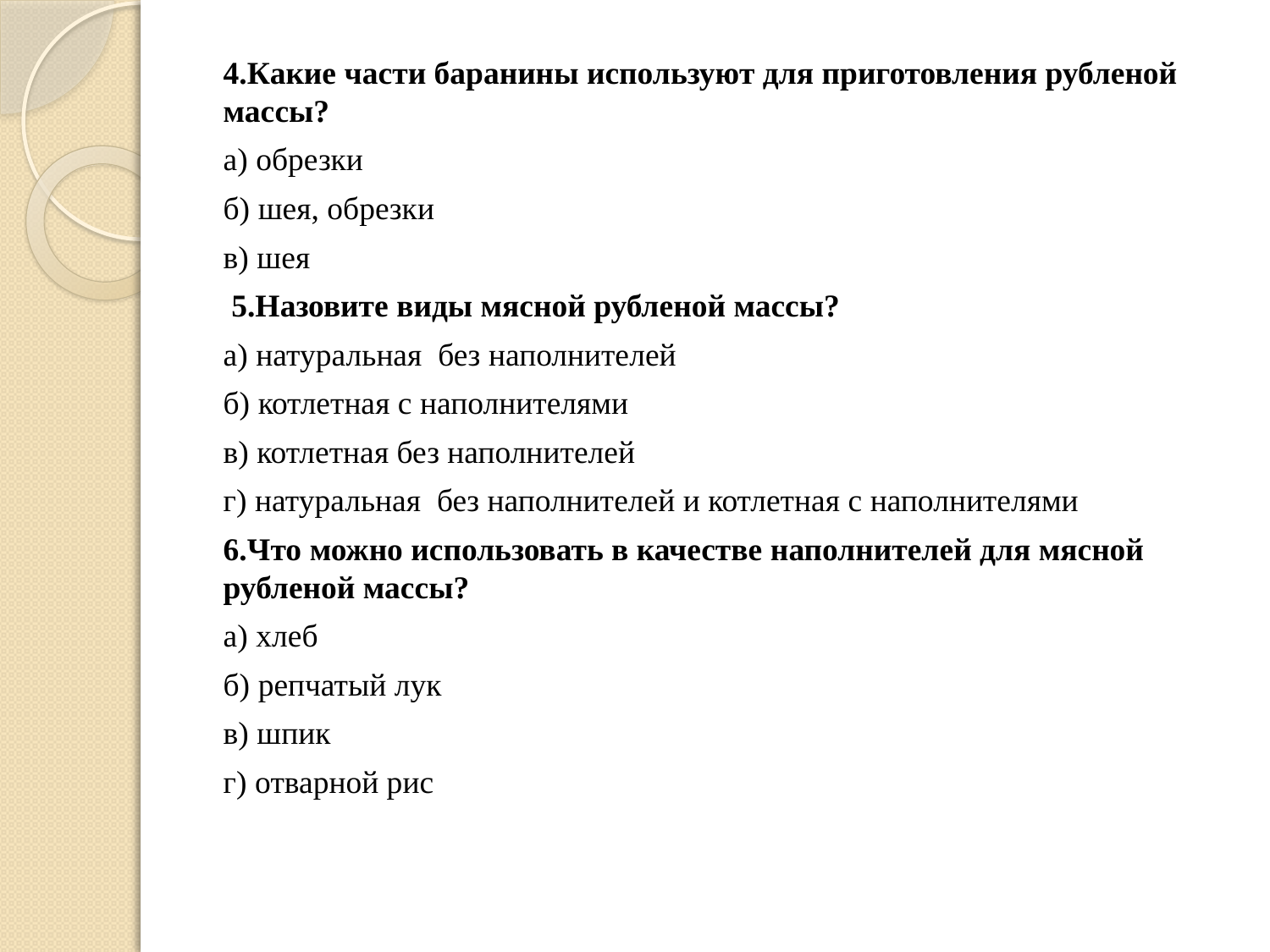

#
4.Какие части баранины используют для приготовления рубленой массы?
а) обрезки
б) шея, обрезки
в) шея
 5.Назовите виды мясной рубленой массы?
а) натуральная  без наполнителей
б) котлетная с наполнителями
в) котлетная без наполнителей
г) натуральная  без наполнителей и котлетная с наполнителями
6.Что можно использовать в качестве наполнителей для мясной рубленой массы?
а) хлеб
б) репчатый лук
в) шпик
г) отварной рис